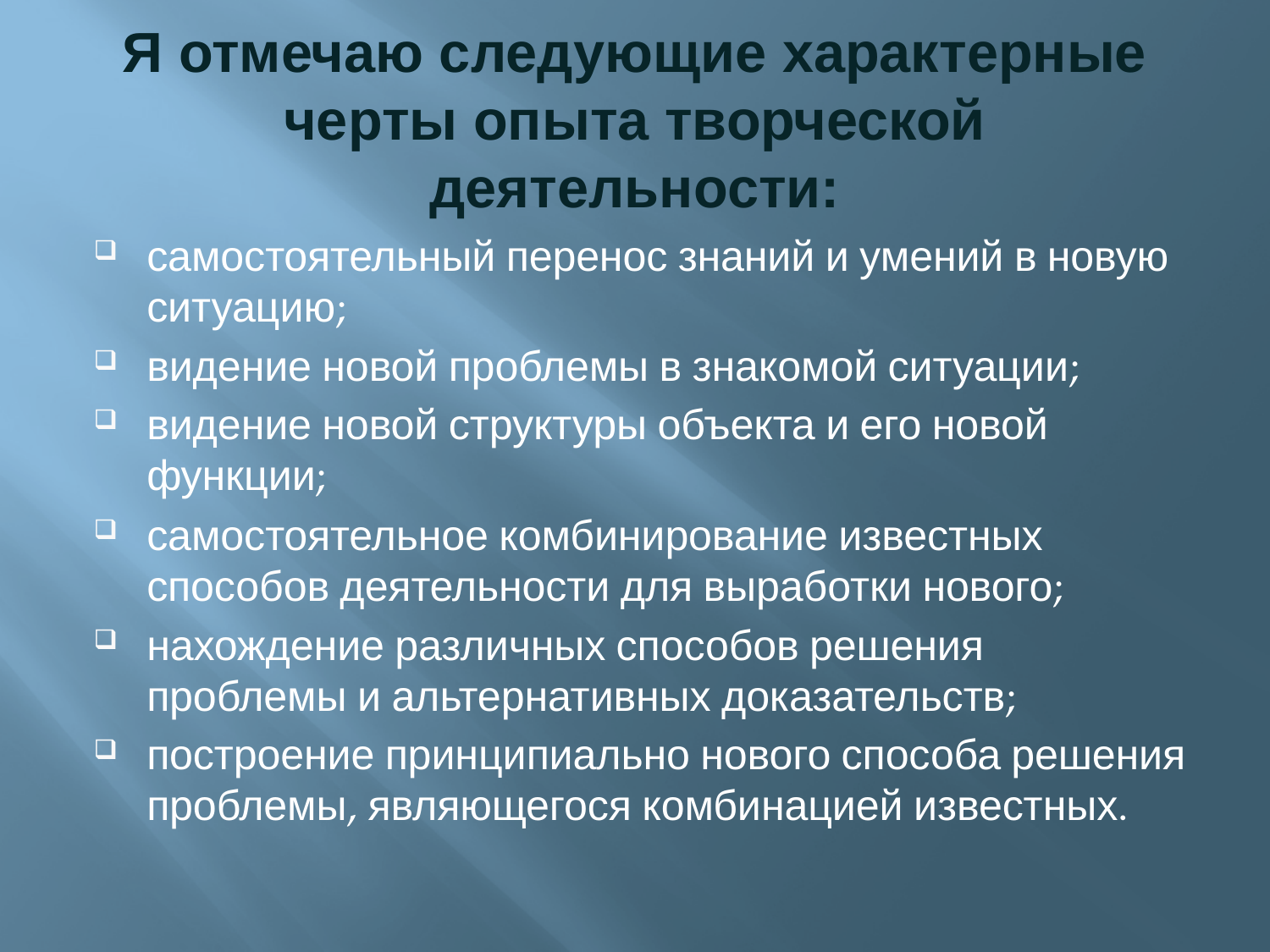

# Я отмечаю следующие характерные черты опыта творческой деятельности:
самостоятельный перенос знаний и умений в новую ситуацию;
видение новой проблемы в знакомой ситуации;
видение новой структуры объекта и его новой функции;
самостоятельное комбинирование известных способов деятельности для выработки нового;
нахождение различных способов решения проблемы и альтернативных доказательств;
построение принципиально нового способа решения проблемы, являющегося комбинацией известных.